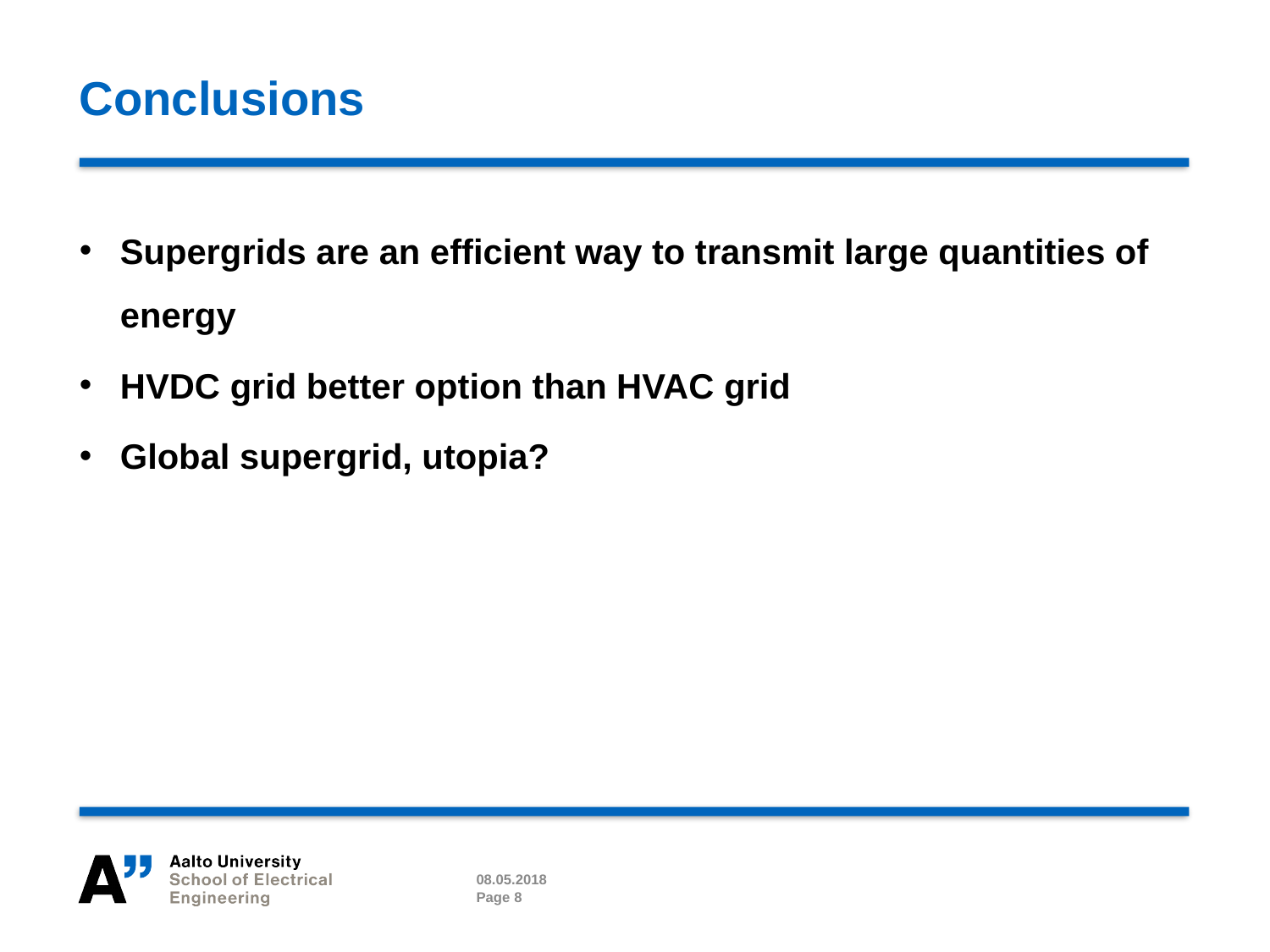

# Conclusions
Supergrids are an efficient way to transmit large quantities of energy
HVDC grid better option than HVAC grid
Global supergrid, utopia?

08.05.2018
Page 8